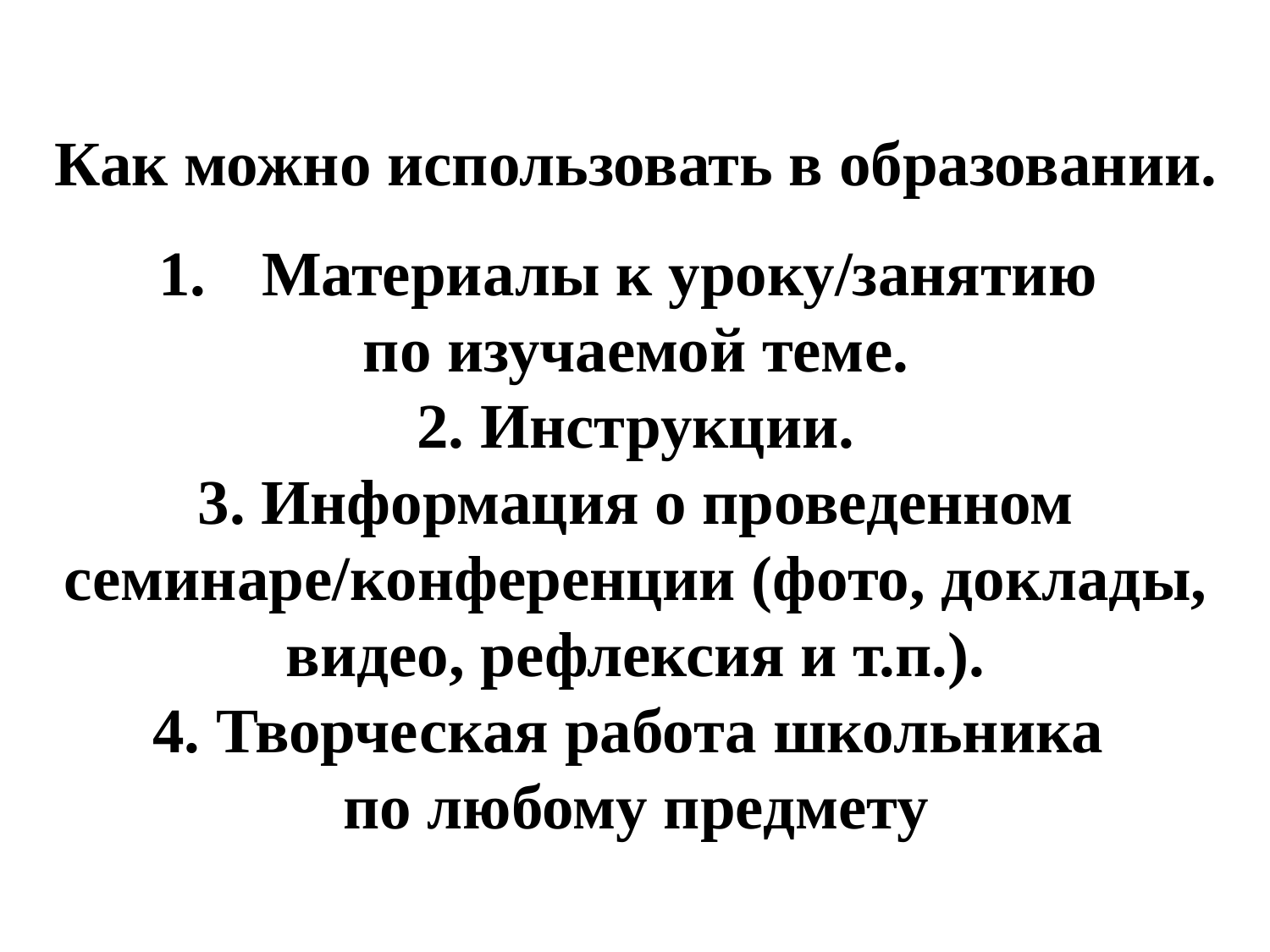

Как можно использовать в образовании.

Материалы к уроку/занятию
по изучаемой теме.
2. Инструкции.
3. Информация о проведенном семинаре/конференции (фото, доклады, видео, рефлексия и т.п.).
4. Творческая работа школьника
по любому предмету